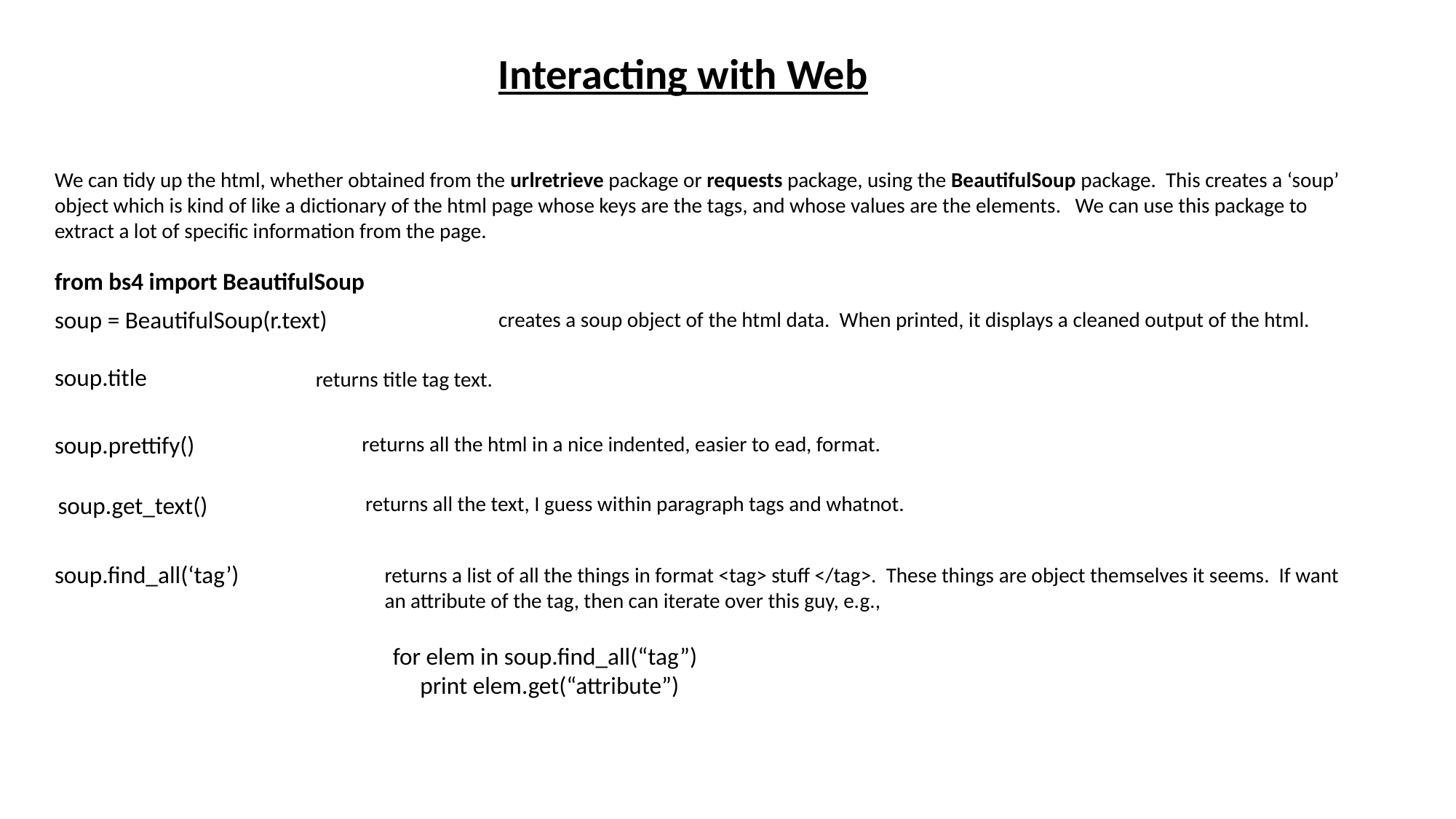

Interacting with Web
We can tidy up the html, whether obtained from the urlretrieve package or requests package, using the BeautifulSoup package.  This creates a ‘soup’ object which is kind of like a dictionary of the html page whose keys are the tags, and whose values are the elements.   We can use this package to extract a lot of specific information from the page.
from bs4 import BeautifulSoup
soup = BeautifulSoup(r.text)
creates a soup object of the html data.  When printed, it displays a cleaned output of the html.
soup.title
returns title tag text.
soup.prettify()
returns all the html in a nice indented, easier to ead, format.
soup.get_text()
returns all the text, I guess within paragraph tags and whatnot.
soup.find_all(‘tag’)
returns a list of all the things in format <tag> stuff </tag>.  These things are object themselves it seems.  If want an attribute of the tag, then can iterate over this guy, e.g.,
for elem in soup.find_all(“tag”)
     print elem.get(“attribute”)